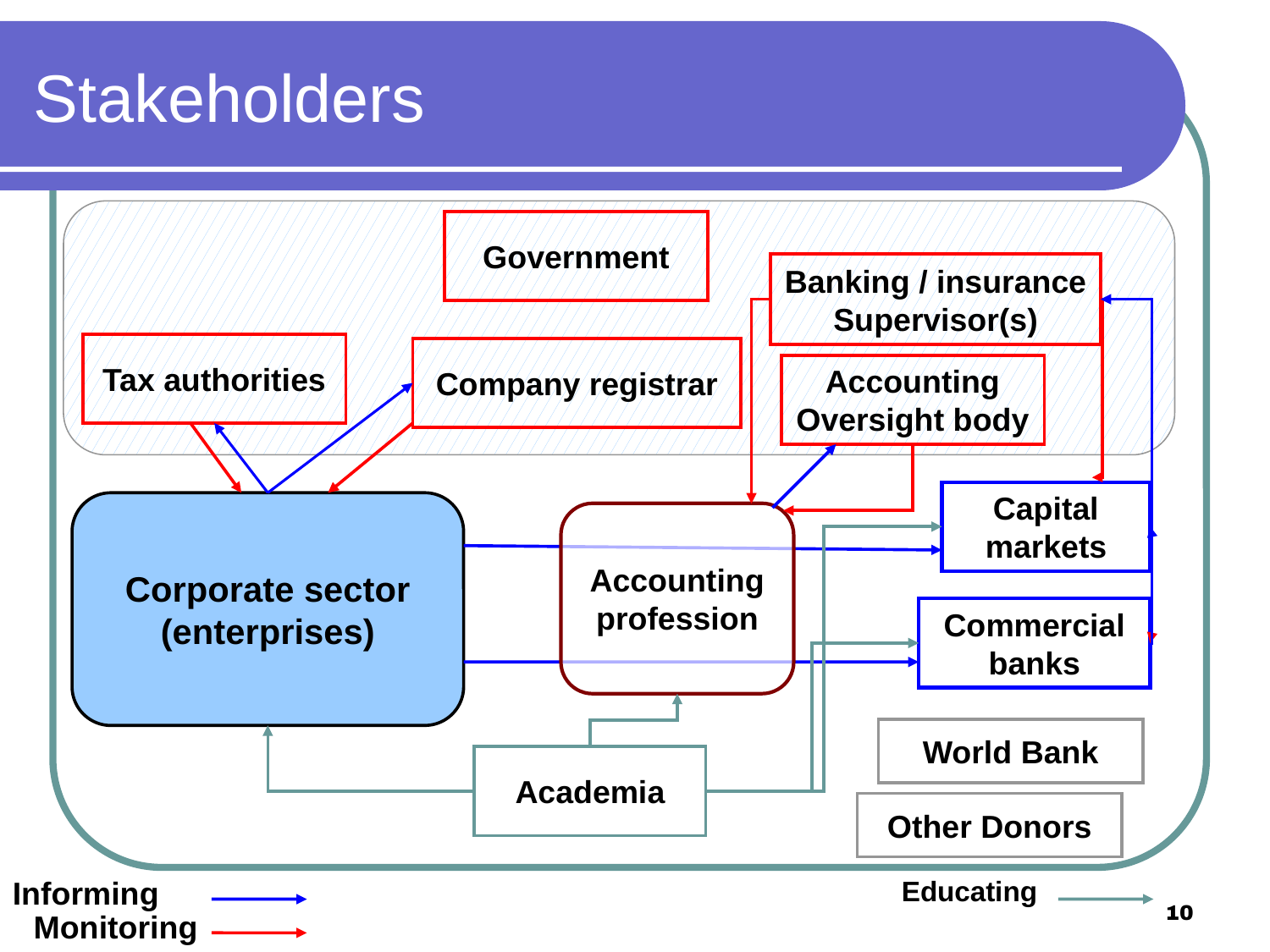

# Stakeholders

Government
Banking / insurance
Supervisor(s)
Tax authorities
Company registrar
Accounting
Oversight body

Capital
markets
Corporate sector
(enterprises)
Accounting
profession

Commercial
banks

World Bank
Academia
Other Donors
Informing

Educating

10
Monitoring